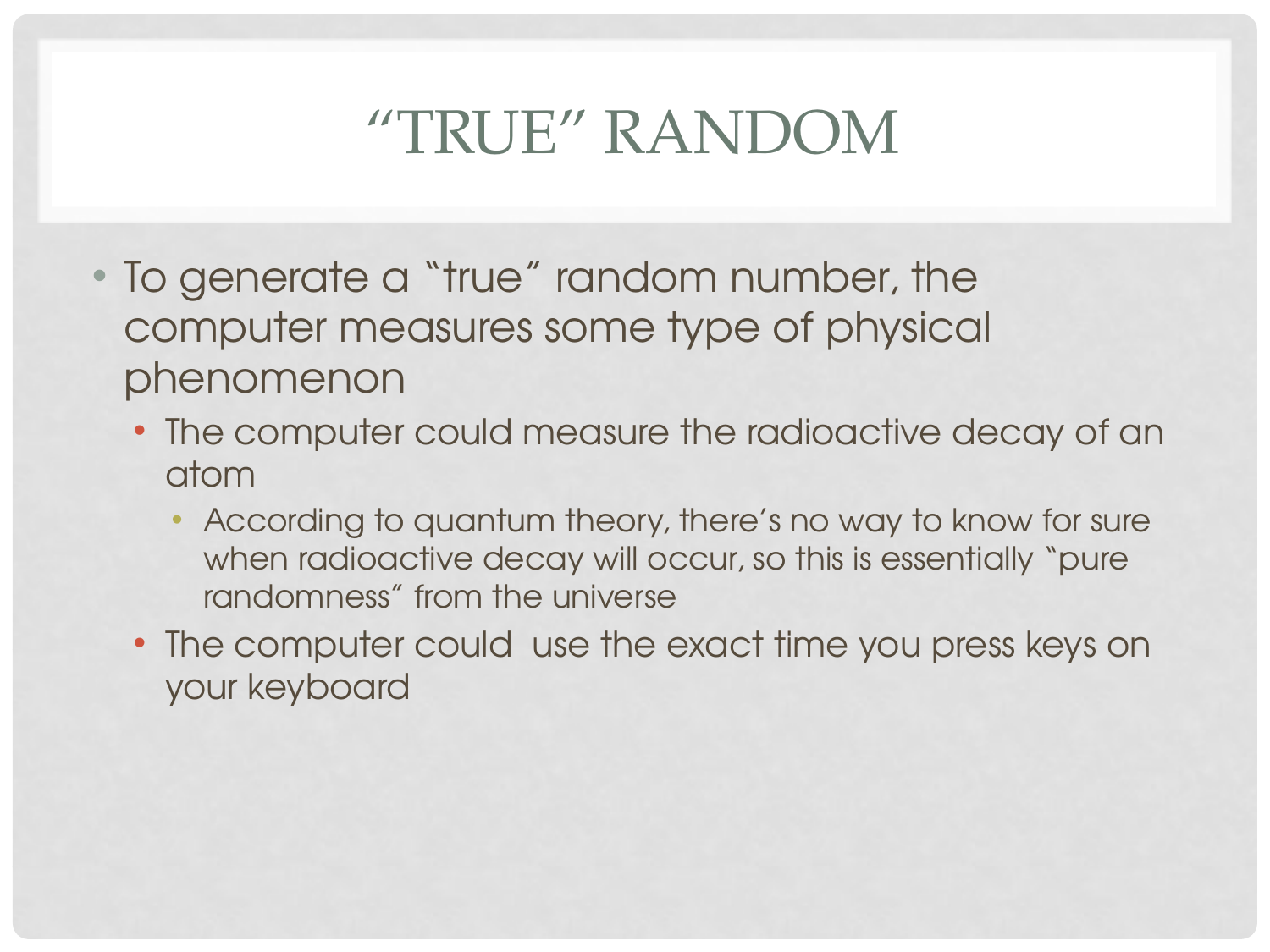

# “True” Random
To generate a “true” random number, the computer measures some type of physical phenomenon
The computer could measure the radioactive decay of an atom
According to quantum theory, there’s no way to know for sure when radioactive decay will occur, so this is essentially “pure randomness” from the universe
The computer could  use the exact time you press keys on your keyboard